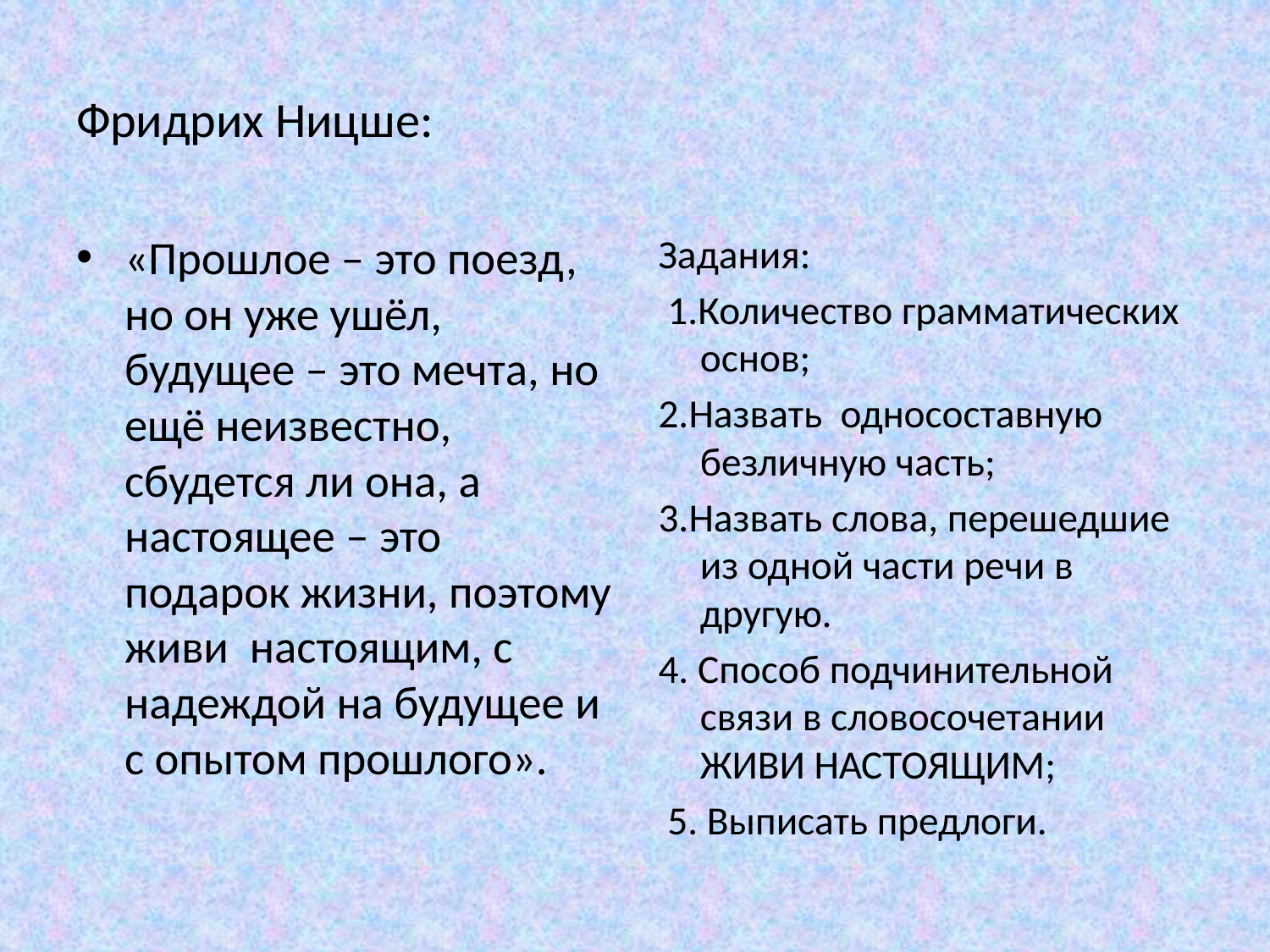

# Фридрих Ницше:
«Прошлое – это поезд, но он уже ушёл, будущее – это мечта, но ещё неизвестно, сбудется ли она, а настоящее – это подарок жизни, поэтому живи  настоящим, с надеждой на будущее и с опытом прошлого».
Задания:
 1.Количество грамматических основ;
2.Назвать  односоставную безличную часть;
3.Назвать слова, перешедшие из одной части речи в другую.
4. Способ подчинительной связи в словосочетании ЖИВИ НАСТОЯЩИМ;
 5. Выписать предлоги.